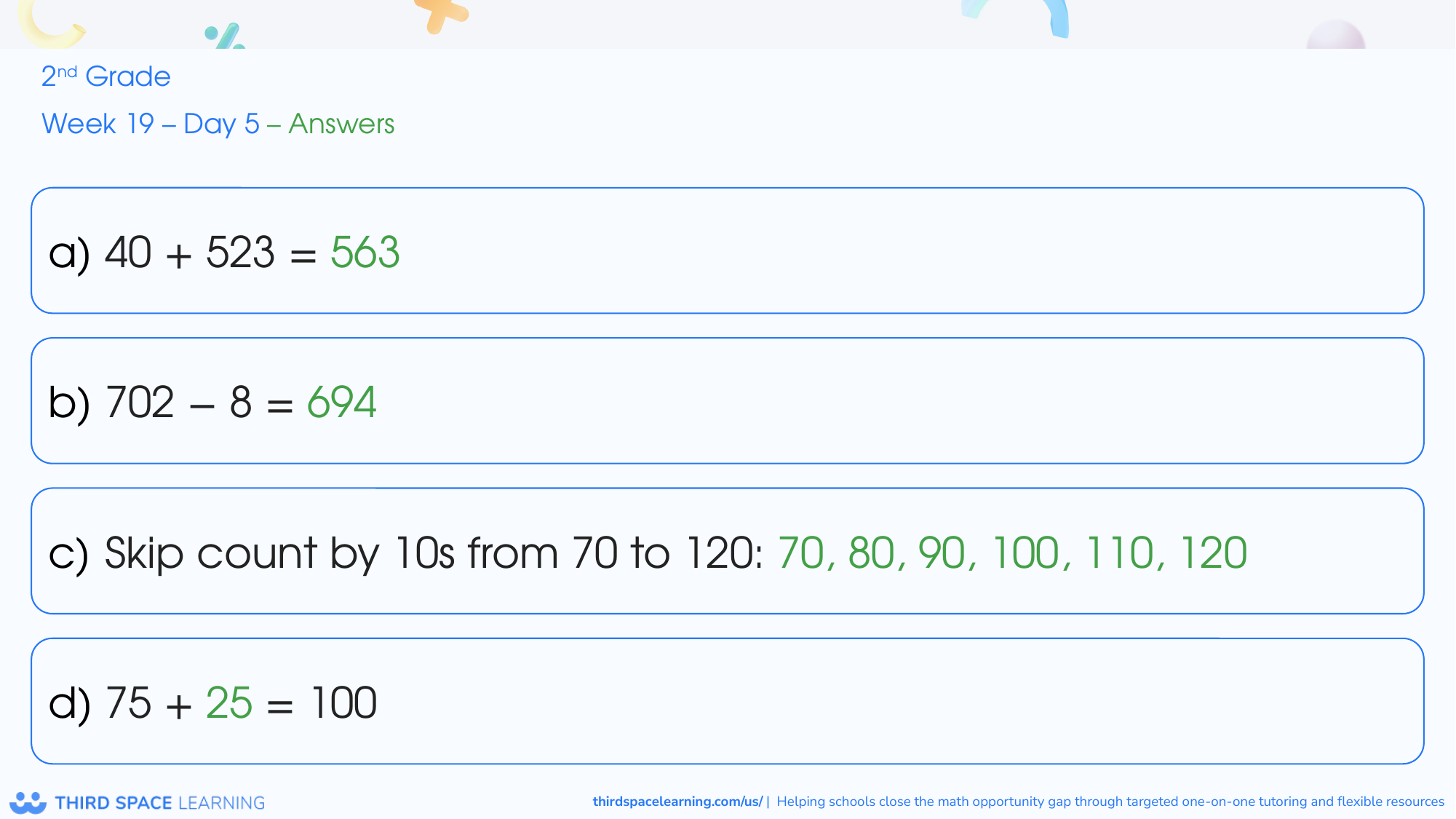

2nd Grade
Week 19 – Day 5 – Answers
40 + 523 = 563
702 − 8 = 694
Skip count by 10s from 70 to 120: 70, 80, 90, 100, 110, 120
75 + 25 = 100